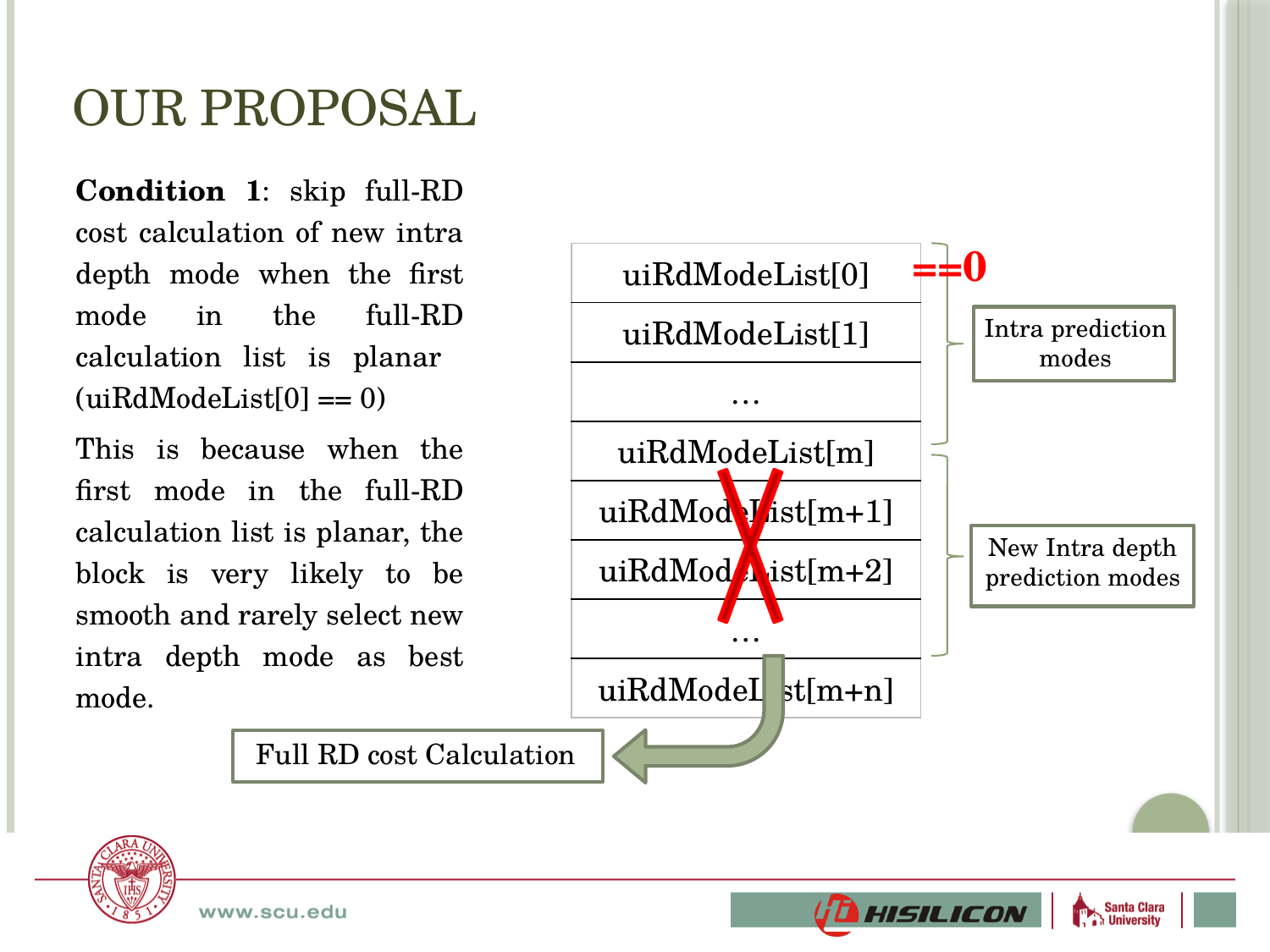

# Our Proposal
Condition 1: skip full-RD cost calculation of new intra depth mode when the first mode in the full-RD calculation list is planar  (uiRdModeList[0] == 0)
This is because when the first mode in the full-RD calculation list is planar, the block is very likely to be smooth and rarely select new intra depth mode as best mode.
==0
| uiRdModeList[0] |
| --- |
| uiRdModeList[1] |
| … |
| uiRdModeList[m] |
| uiRdModeList[m+1] |
| uiRdModeList[m+2] |
| … |
| uiRdModeList[m+n] |

Intra prediction modes

New Intra depth prediction modes

Full RD cost Calculation